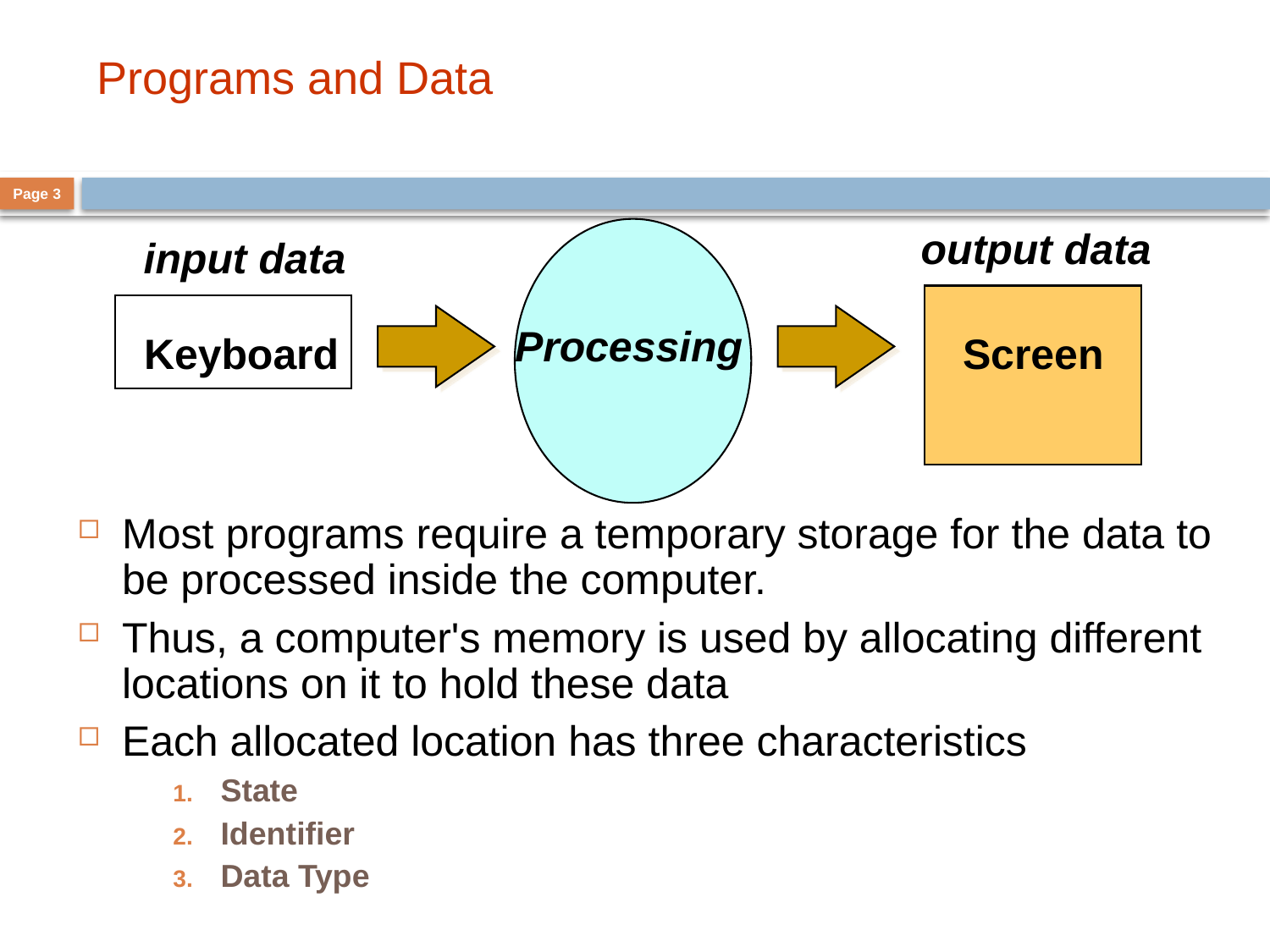

# Programs and Data
Page 3
output data

input data

Processing
Keyboard
Screen
Most programs require a temporary storage for the data to be processed inside the computer.
Thus, a computer's memory is used by allocating different locations on it to hold these data
Each allocated location has three characteristics
State
Identifier
Data Type